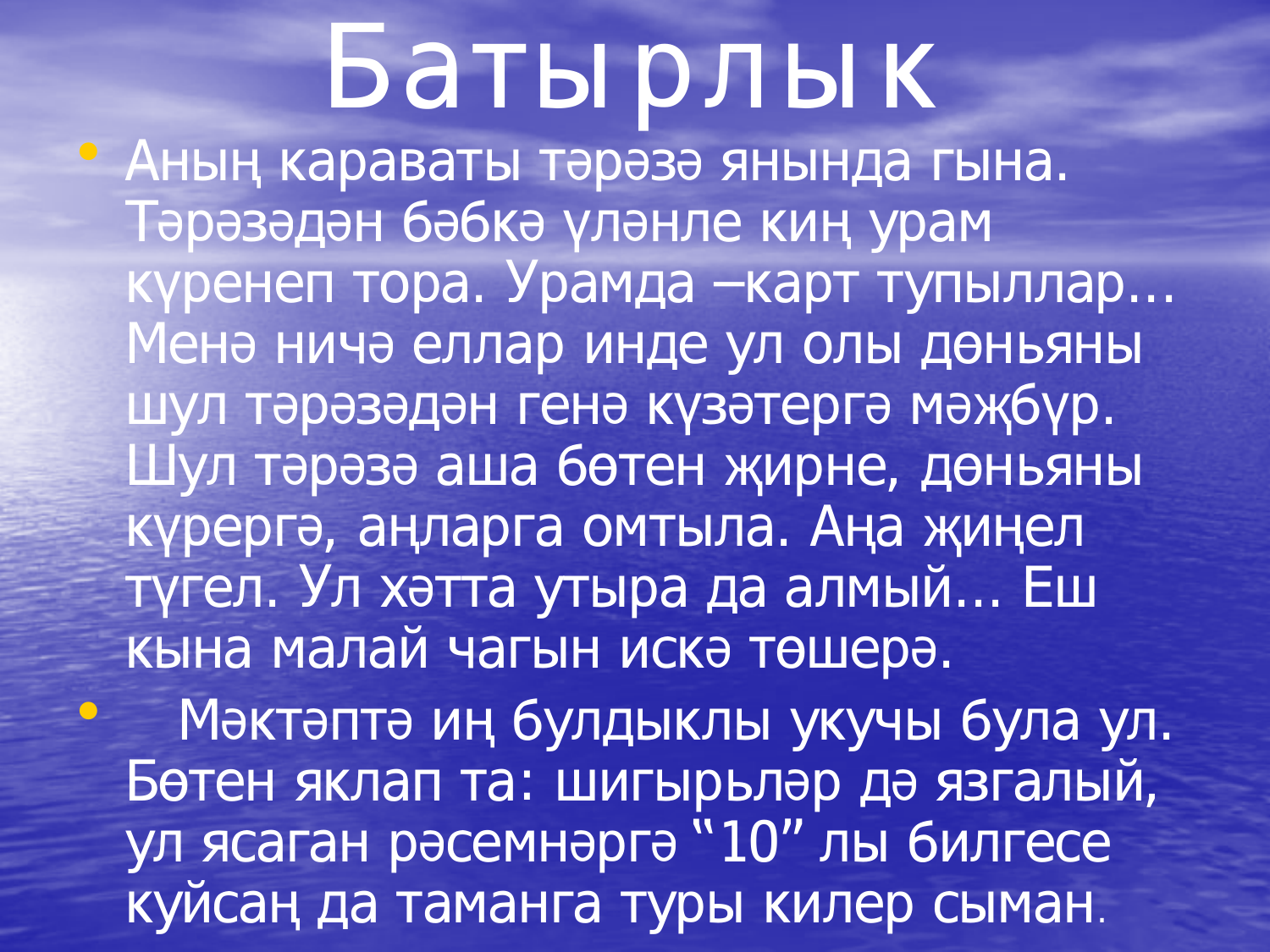

Батырлык
Аның караваты тәрәзә янында гына. Тәрәзәдән бәбкә үләнле киң урам күренеп тора. Урамда –карт тупыллар... Менә ничә еллар инде ул олы дөньяны шул тәрәзәдән генә күзәтергә мәҗбүр. Шул тәрәзә аша бөтен җирне, дөньяны күрергә, аңларга омтыла. Аңа җиңел түгел. Ул хәтта утыра да алмый... Еш кына малай чагын искә төшерә.
   Мәктәптә иң булдыклы укучы була ул. Бөтен яклап та: шигырьләр дә язгалый, ул ясаган рәсемнәргә “10” лы билгесе куйсаң да таманга туры килер сыман.